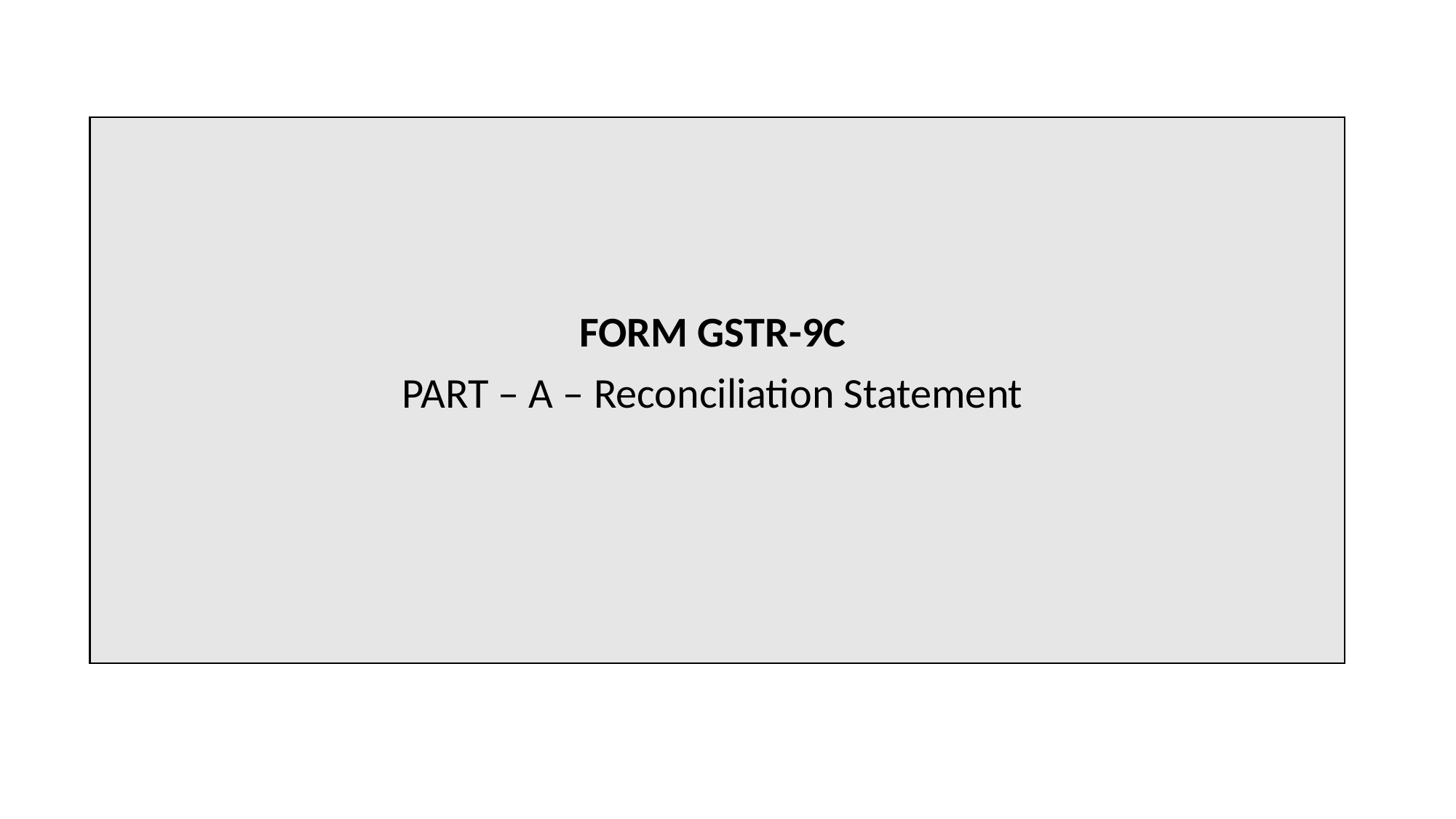

FORM GSTR-9C
PART – A – Reconciliation Statement